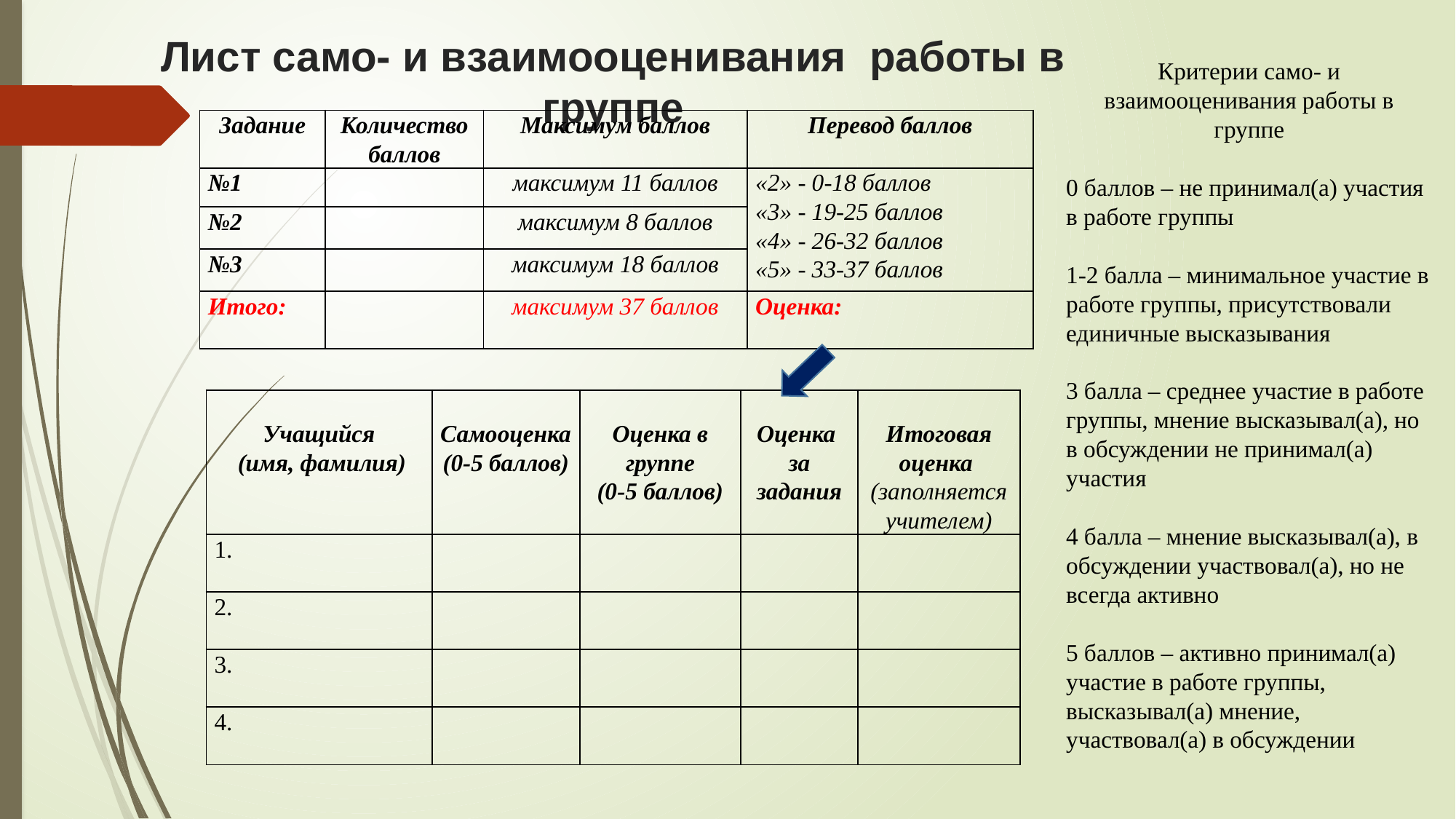

# Лист само- и взаимооценивания  работы в группе
Критерии само- и взаимооценивания работы в группе

0 баллов – не принимал(а) участия в работе группы

1-2 балла – минимальное участие в работе группы, присутствовали единичные высказывания

3 балла – среднее участие в работе группы, мнение высказывал(а), но в обсуждении не принимал(а) участия

4 балла – мнение высказывал(а), в обсуждении участвовал(а), но не всегда активно

5 баллов – активно принимал(а) участие в работе группы, высказывал(а) мнение, участвовал(а) в обсуждении
| Задание | Количество баллов | Максимум баллов | Перевод баллов |
| --- | --- | --- | --- |
| №1 |  | максимум 11 баллов | «2» - 0-18 баллов «3» - 19-25 баллов «4» - 26-32 баллов «5» - 33-37 баллов |
| №2 |  | максимум 8 баллов |  |
| №3 |  | максимум 18 баллов |  |
| Итого: |  | максимум 37 баллов | Оценка: |

| Учащийся (имя, фамилия) | Самооценка (0-5 баллов) | Оценка в группе (0-5 баллов) | Оценка за задания | Итоговая оценка (заполняется учителем) |
| --- | --- | --- | --- | --- |
| 1. |  |  |  |  |
| 2. |  |  |  |  |
| 3. |  |  |  |  |
| 4. |  |  |  |  |